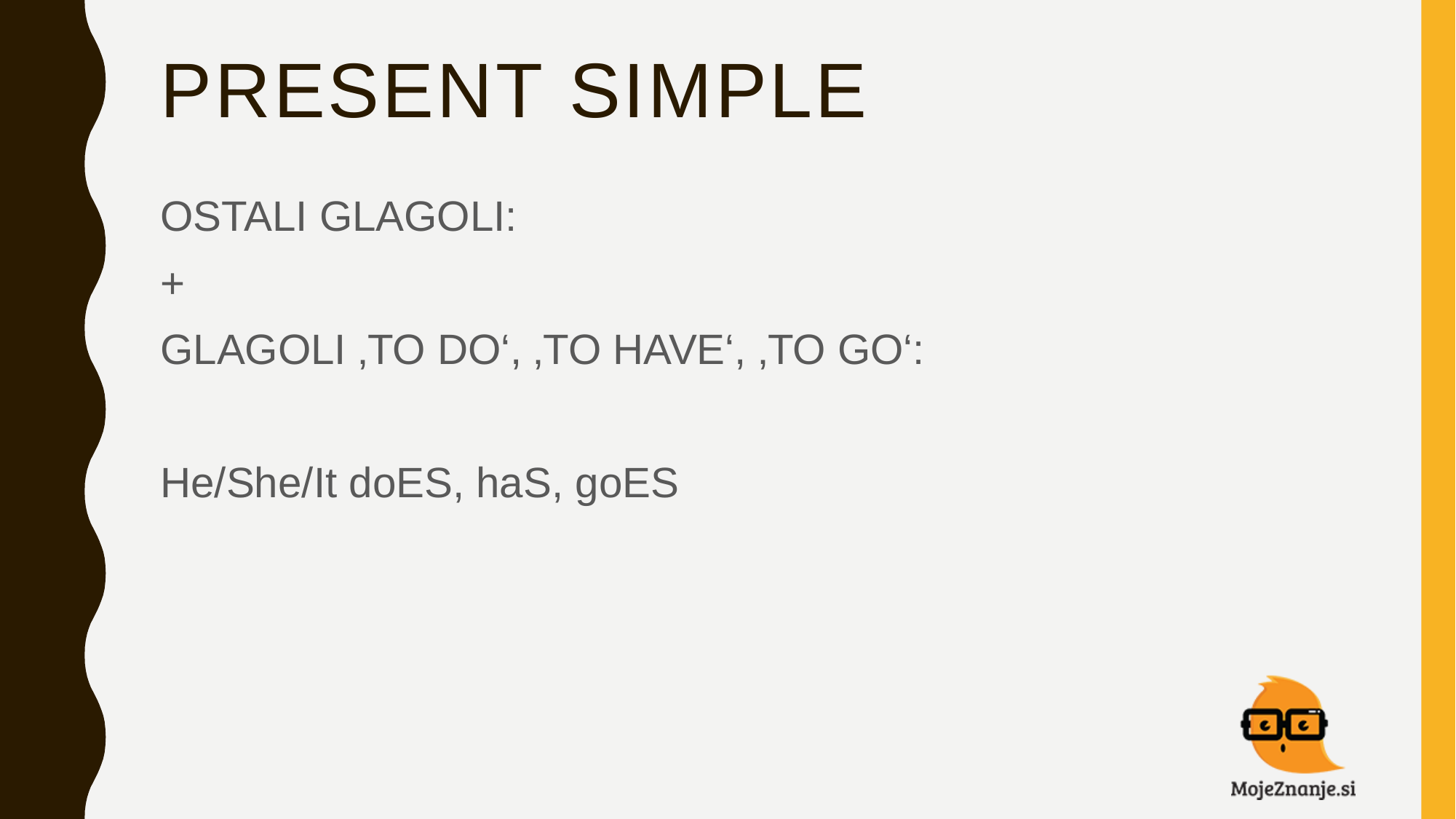

# PRESENT SIMPLE
OSTALI GLAGOLI:
+
GLAGOLI ‚TO DO‘, ‚TO HAVE‘, ‚TO GO‘:

He/She/It doES, haS, goES